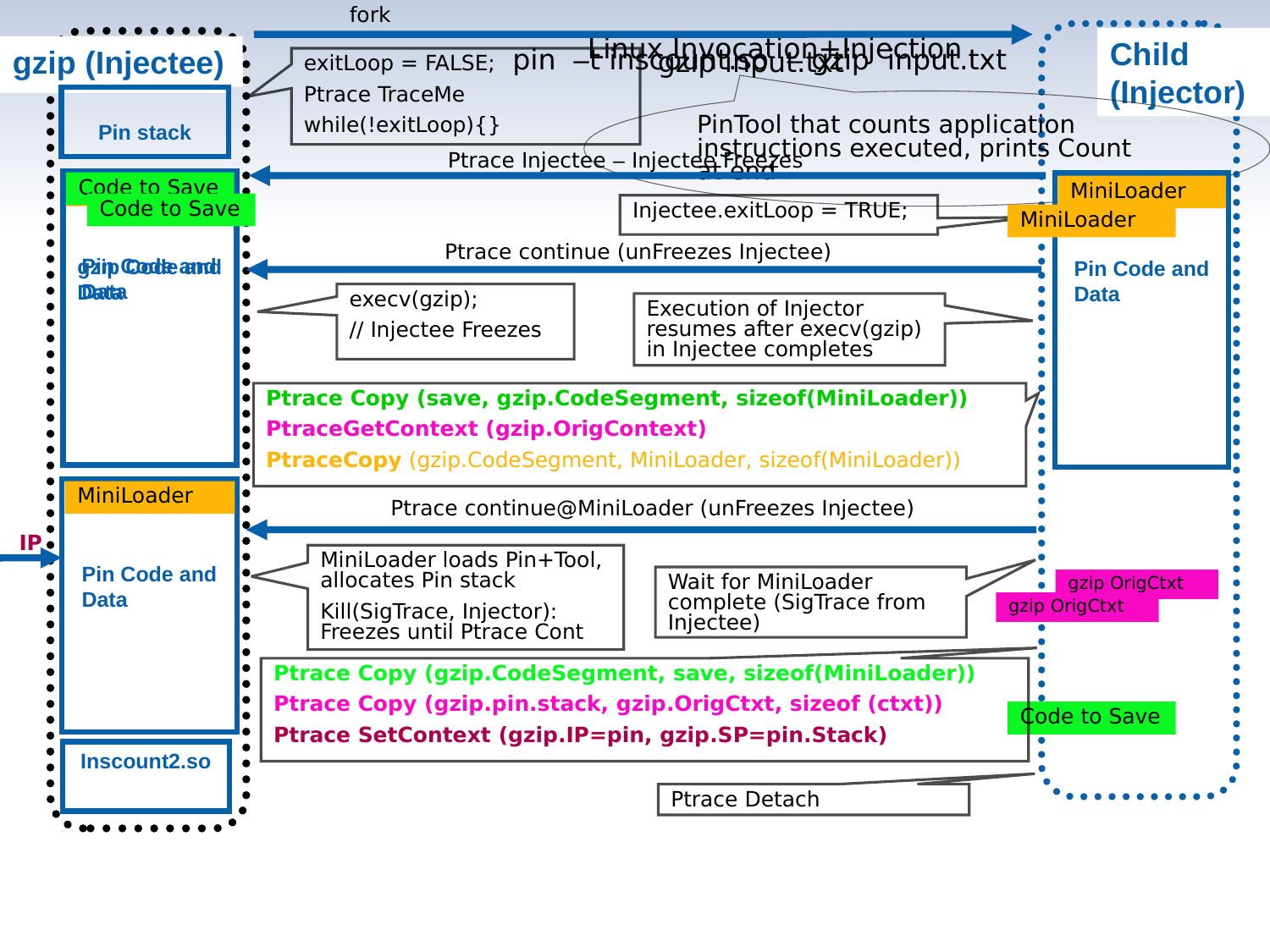

fork

Child (Injector)

Linux Invocation+Injection
gzip (Injectee)
pin  –t inscount.so  – gzip  input.txt
Pin (Injectee)
  gzip input.txt
exitLoop = FALSE;
Ptrace TraceMe
while(!exitLoop){}

Pin stack
PinTool that counts application instructions executed, prints Count at end
Ptrace Injectee – Injectee Freezes

Pin Code and Data
MiniLoader

gzip Code and Data
Code to Save

Pin Code and Data
MiniLoader
Code to Save
Injectee.exitLoop = TRUE;

MiniLoader
Ptrace continue (unFreezes Injectee)

execv(gzip);
// Injectee Freezes
Execution of Injector resumes after execv(gzip) in Injectee completes

Ptrace Copy (save, gzip.CodeSegment, sizeof(MiniLoader))
PtraceGetContext (gzip.OrigContext)
PtraceCopy (gzip.CodeSegment, MiniLoader, sizeof(MiniLoader))

Pin Code and Data
MiniLoader
Ptrace continue@MiniLoader (unFreezes Injectee)

IP

MiniLoader loads Pin+Tool, allocates Pin stack
Kill(SigTrace, Injector): Freezes until Ptrace Cont
Wait for MiniLoader complete (SigTrace from Injectee)
gzip OrigCtxt
gzip OrigCtxt
Ptrace Copy (gzip.CodeSegment, save, sizeof(MiniLoader))
Ptrace Copy (gzip.pin.stack, gzip.OrigCtxt, sizeof (ctxt))
Ptrace SetContext (gzip.IP=pin, gzip.SP=pin.Stack)

Code to Save
Inscount2.so
Ptrace Detach